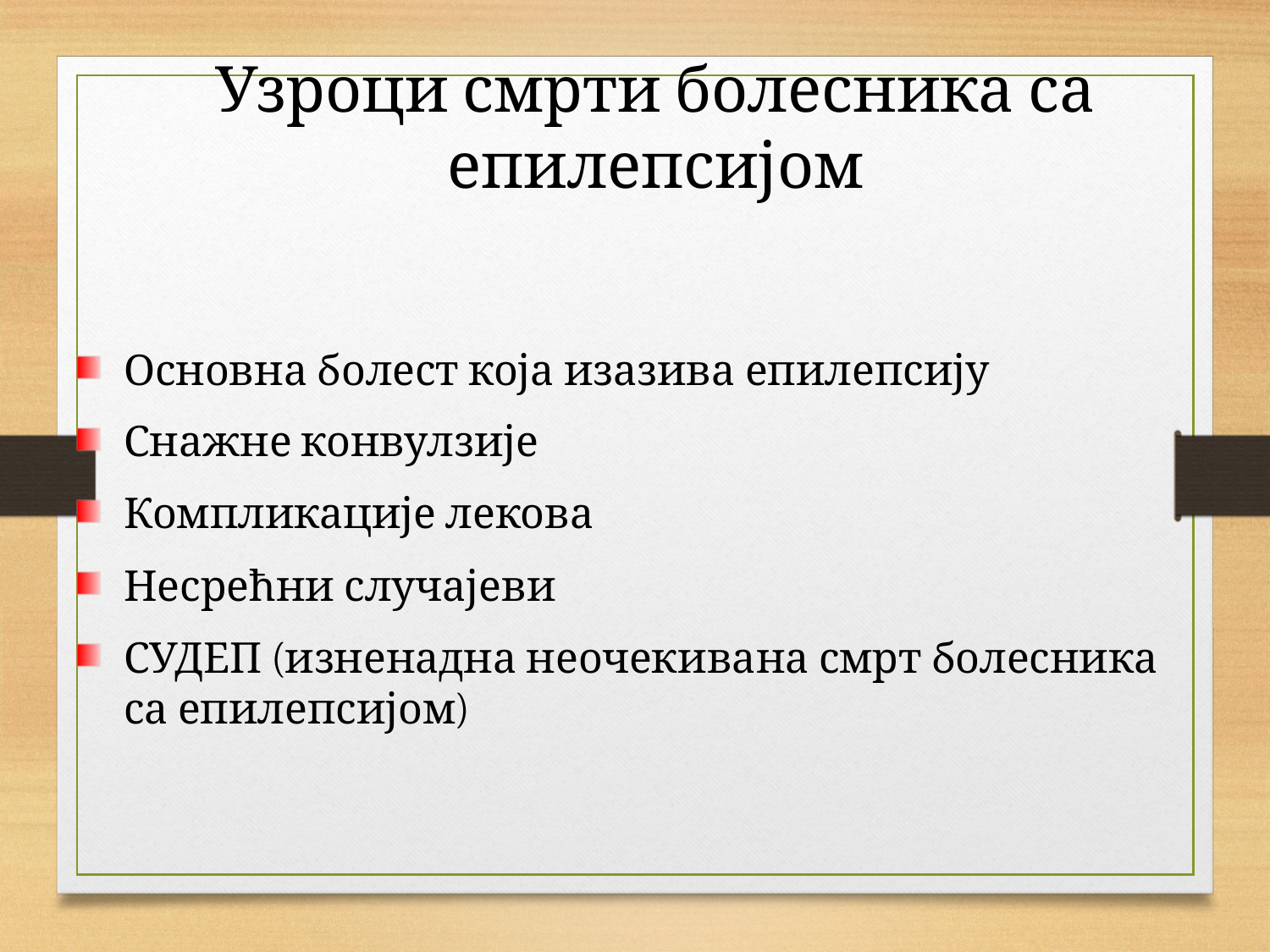

Узроци смрти болесника са епилепсијом

Основна болест која изазива епилепсију
Снажне конвулзије
Компликације лекова
Несрећни случајеви
СУДЕП (изненадна неочекивана смрт болесника са епилепсијом)